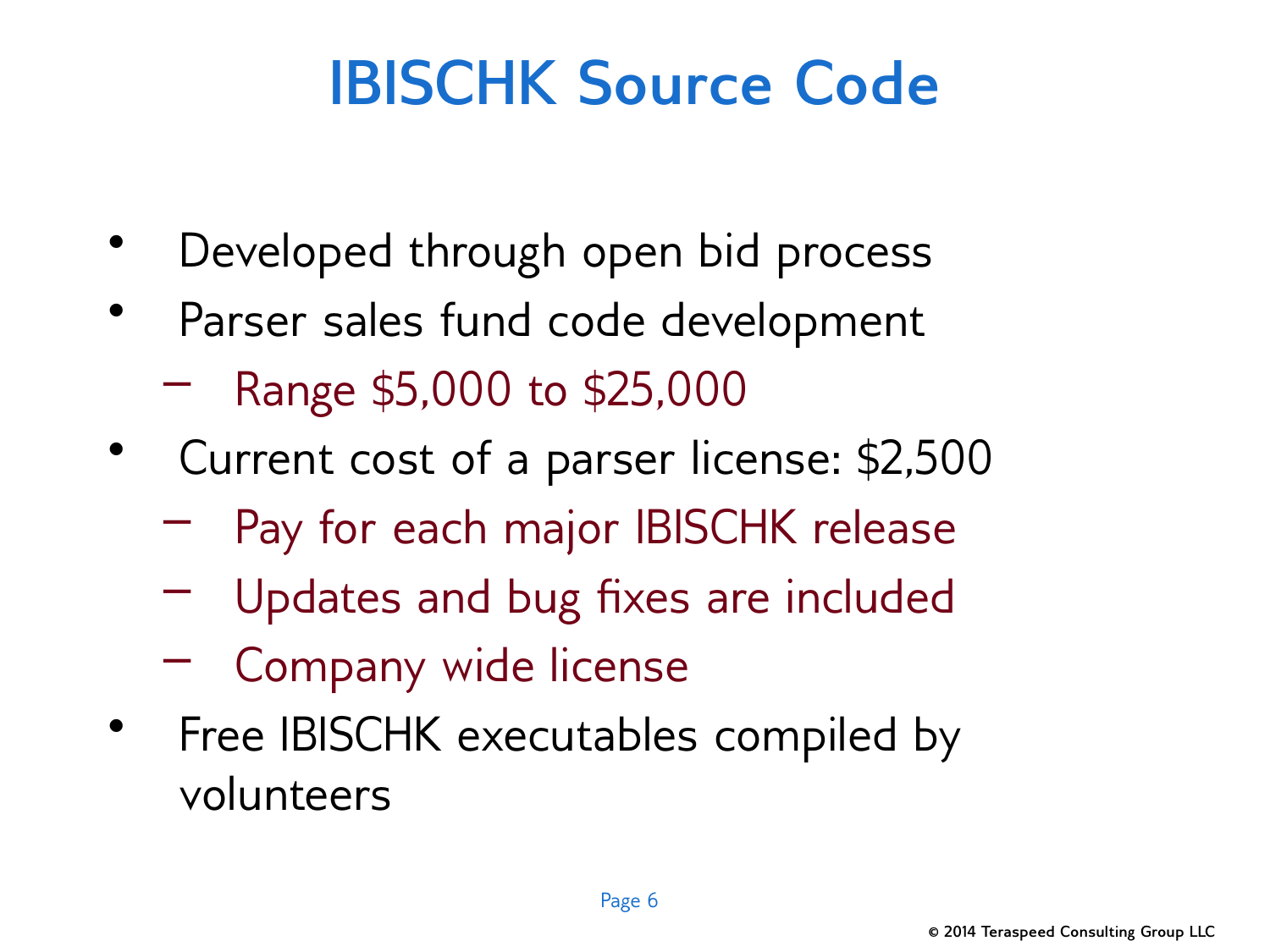

# IBISCHK Source Code
Developed through open bid process
Parser sales fund code development
Range $5,000 to $25,000
Current cost of a parser license: $2,500
Pay for each major IBISCHK release
Updates and bug fixes are included
Company wide license
Free IBISCHK executables compiled by volunteers